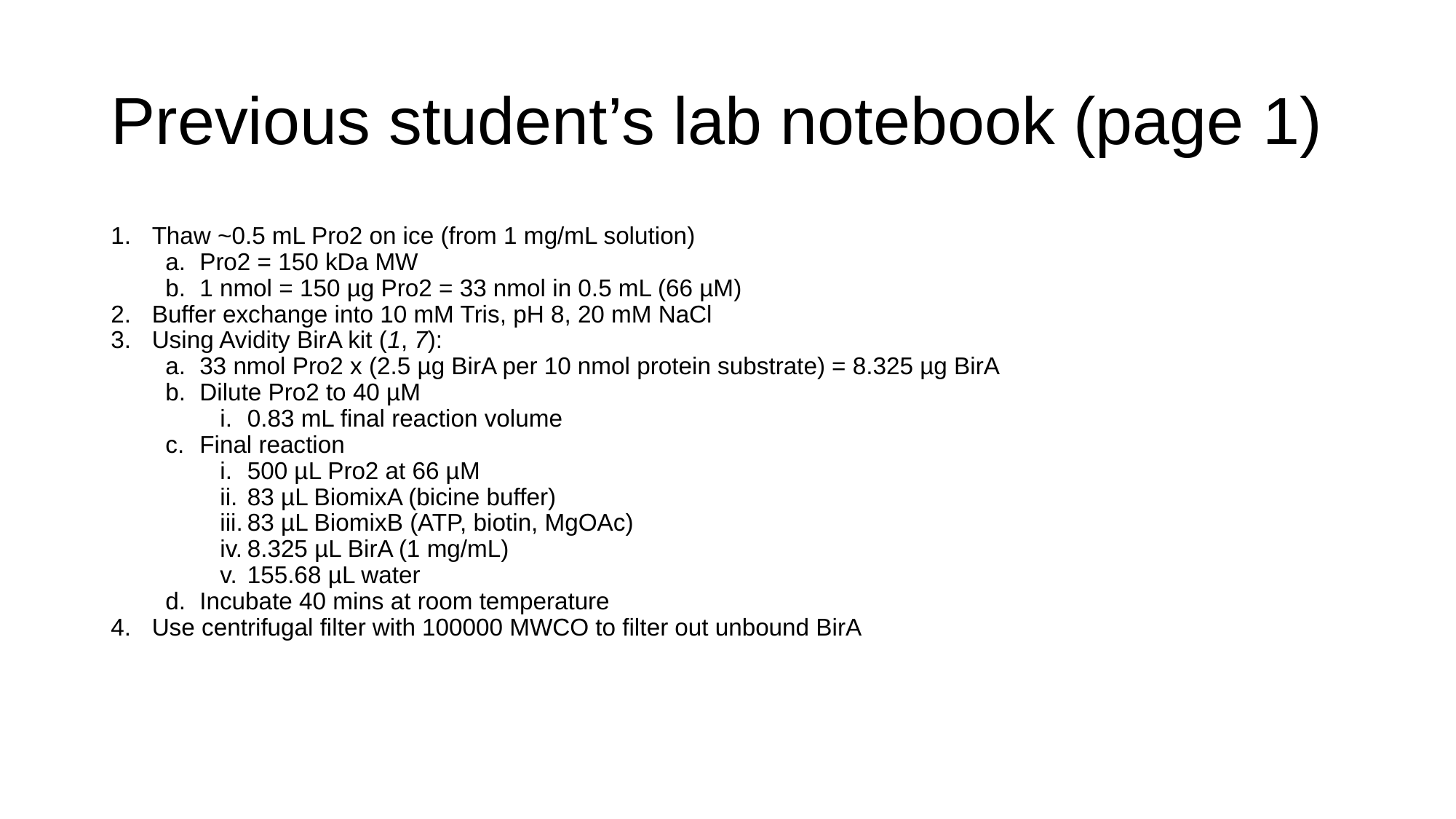

# Previous student’s lab notebook (page 1)
Thaw ~0.5 mL Pro2 on ice (from 1 mg/mL solution)
Pro2 = 150 kDa MW
1 nmol = 150 µg Pro2 = 33 nmol in 0.5 mL (66 µM)
Buffer exchange into 10 mM Tris, pH 8, 20 mM NaCl
Using Avidity BirA kit (1, 7):
33 nmol Pro2 x (2.5 µg BirA per 10 nmol protein substrate) = 8.325 µg BirA
Dilute Pro2 to 40 µM
0.83 mL final reaction volume
Final reaction
500 µL Pro2 at 66 µM
83 µL BiomixA (bicine buffer)
83 µL BiomixB (ATP, biotin, MgOAc)
8.325 µL BirA (1 mg/mL)
155.68 µL water
Incubate 40 mins at room temperature
Use centrifugal filter with 100000 MWCO to filter out unbound BirA